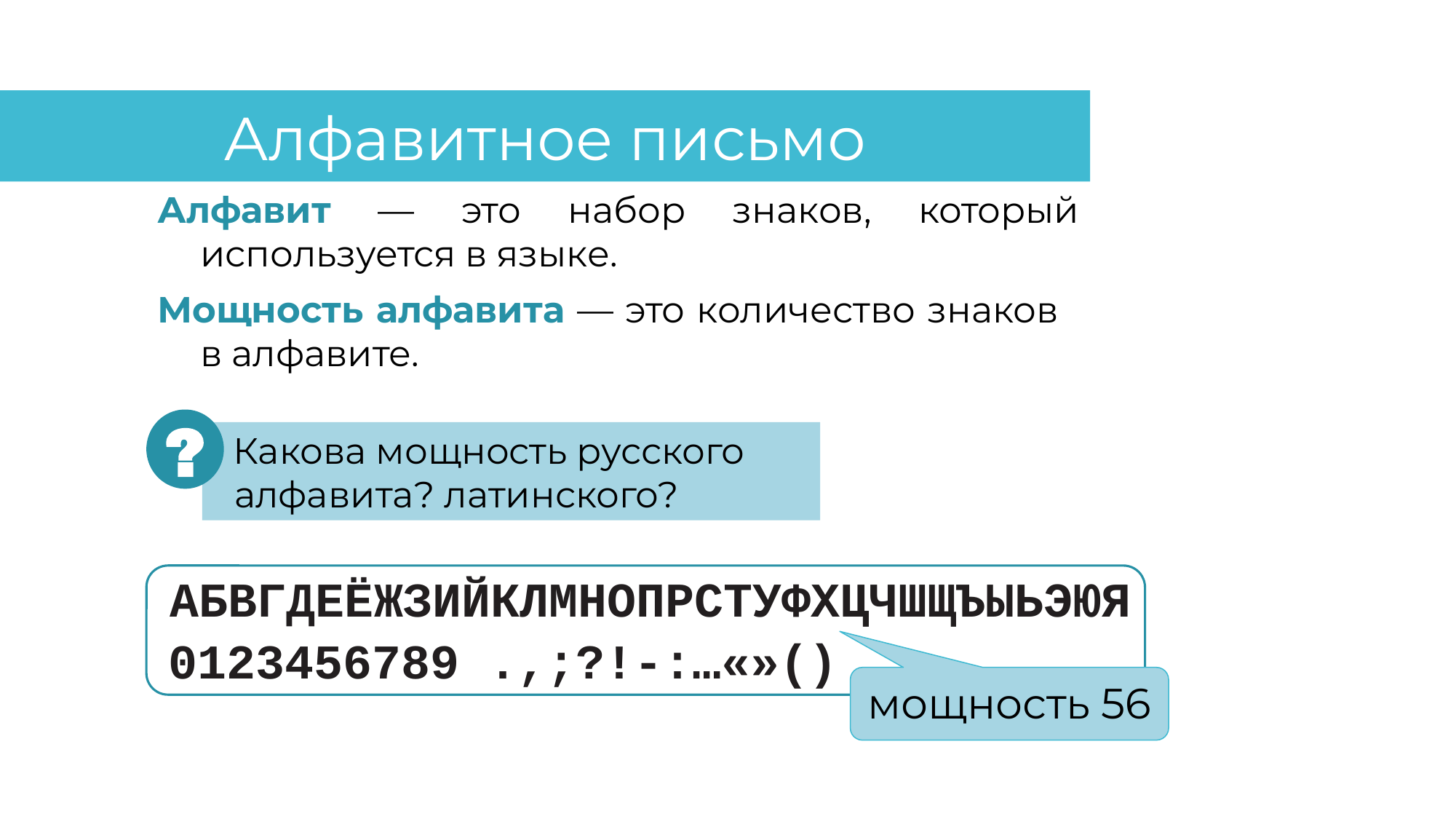

Алфавитное письмо
Алфавит — это набор знаков, который используется в языке.
Мощность алфавита — это количество знаков в алфавите.
?
  Какова мощность русского алфавита? латинского?
АБВГДЕЁЖЗИЙКЛМНОПРСТУФХЦЧШЩЪЫЬЭЮЯ

0123456789 .,;?!-:…«»()
мощность 56